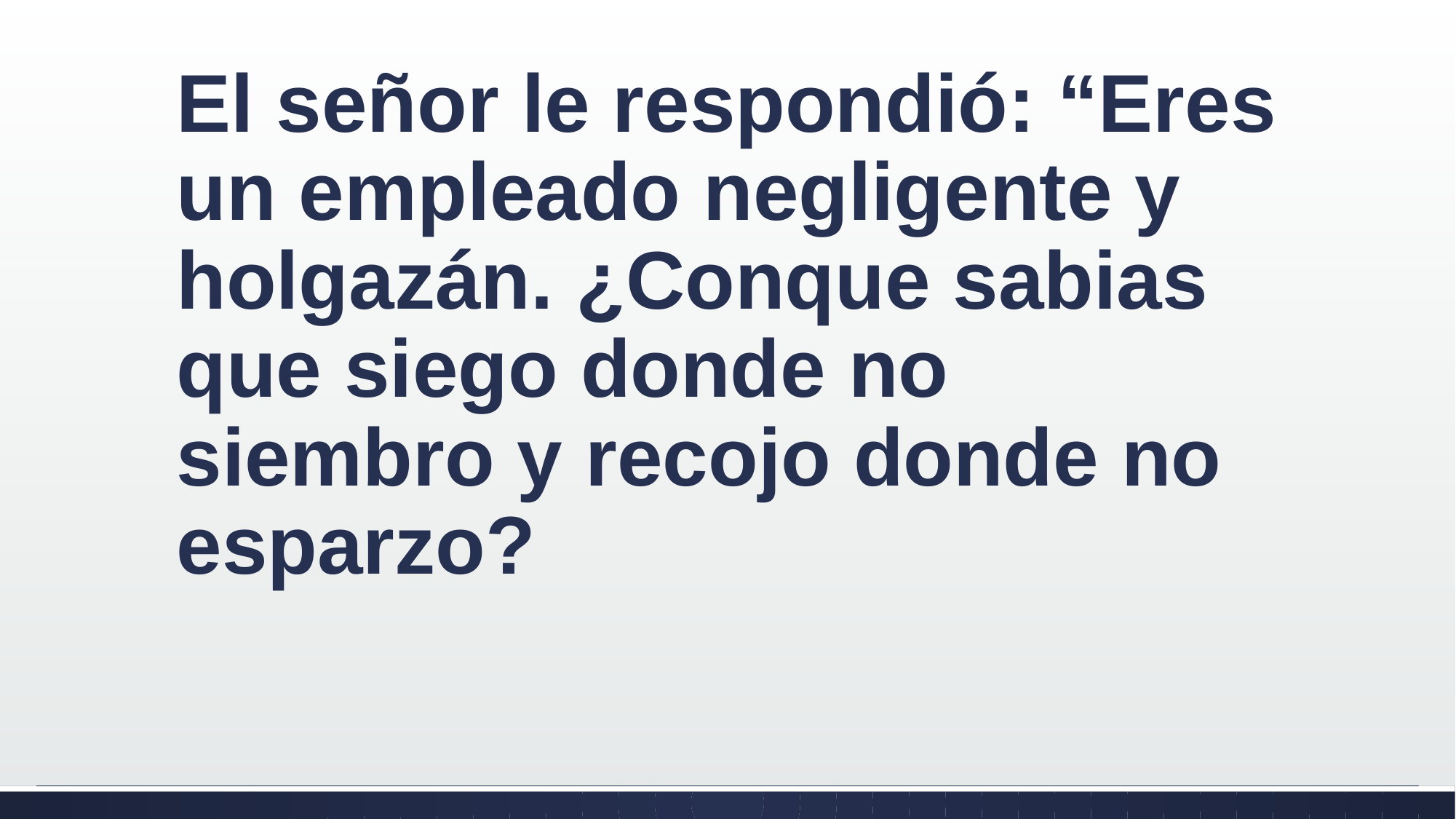

#
El señor le respondió: “Eres un empleado negligente y holgazán. ¿Conque sabias que siego donde no siembro y recojo donde no esparzo?